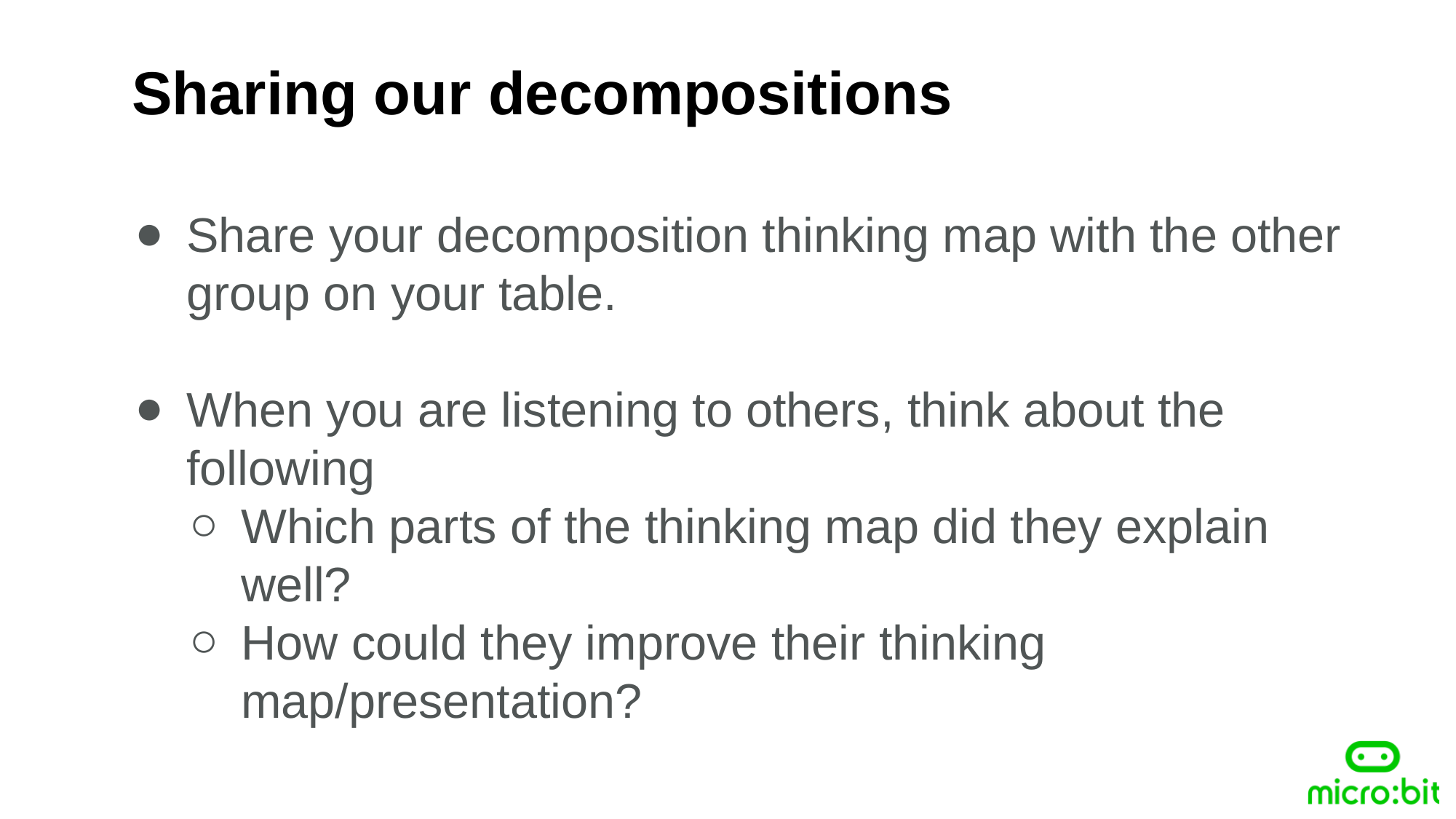

Sharing our decompositions

Share your decomposition thinking map with the other group on your table.

When you are listening to others, think about the following
Which parts of the thinking map did they explain well?
How could they improve their thinking map/presentation?